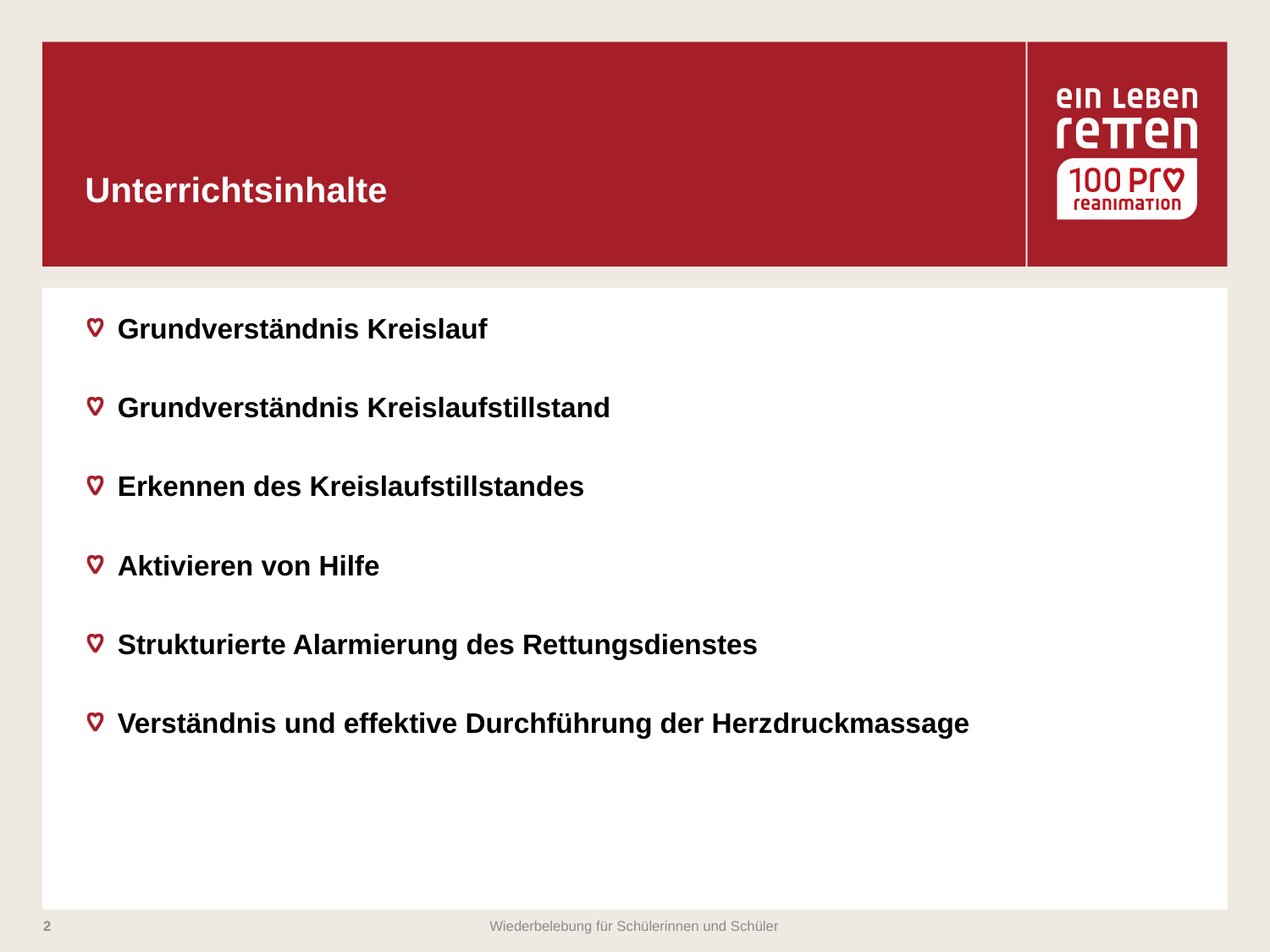

# Unterrichtsinhalte
 Grundverständnis Kreislauf

 Grundverständnis Kreislaufstillstand

 Erkennen des Kreislaufstillstandes

 Aktivieren von Hilfe

 Strukturierte Alarmierung des Rettungsdienstes

 Verständnis und effektive Durchführung der Herzdruckmassage
2
Wiederbelebung für Schülerinnen und Schüler